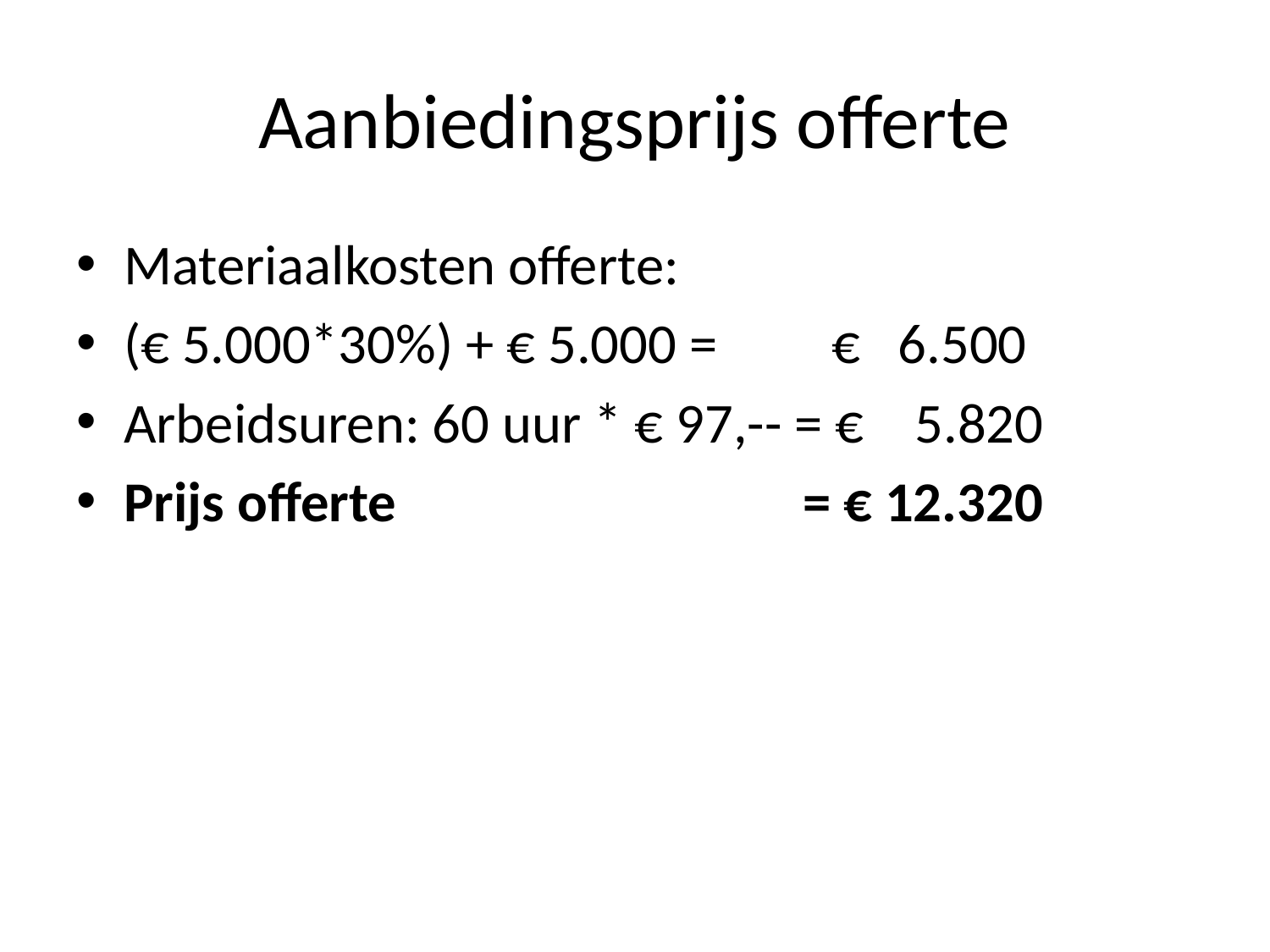

# Aanbiedingsprijs offerte
Materiaalkosten offerte:
(€ 5.000*30%) + € 5.000 =         €   6.500
Arbeidsuren: 60 uur * € 97,-- = €    5.820
Prijs offerte                                = € 12.320